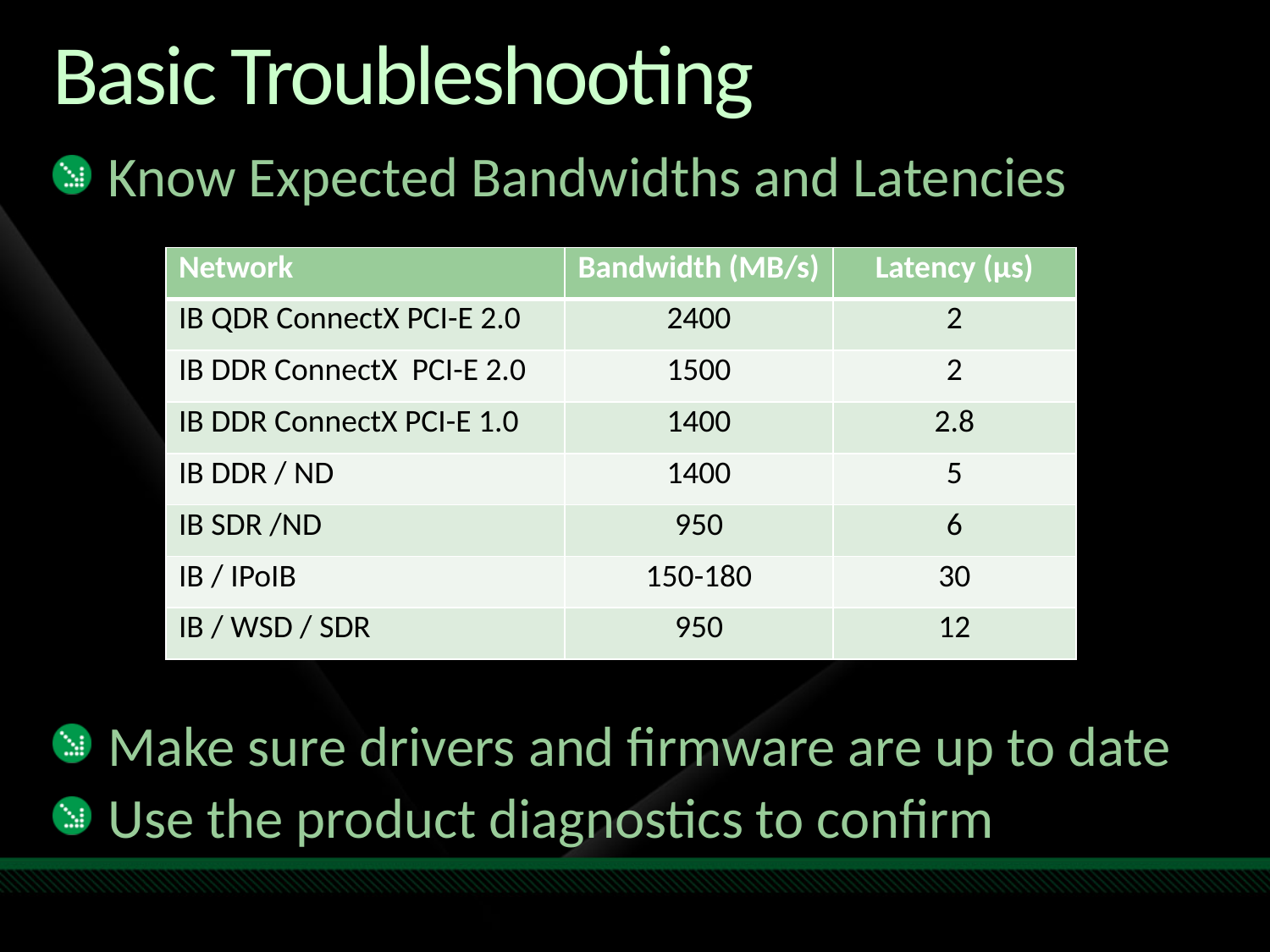

# Basic Troubleshooting
Know Expected Bandwidths and Latencies

Make sure drivers and firmware are up to date
Use the product diagnostics to confirm
| Network | Bandwidth (MB/s) | Latency (µs) |
| --- | --- | --- |
| IB QDR ConnectX PCI-E 2.0 | 2400 | 2 |
| IB DDR ConnectX PCI-E 2.0 | 1500 | 2 |
| IB DDR ConnectX PCI-E 1.0 | 1400 | 2.8 |
| IB DDR / ND | 1400 | 5 |
| IB SDR /ND | 950 | 6 |
| IB / IPoIB | 150-180 | 30 |
| IB / WSD / SDR | 950 | 12 |